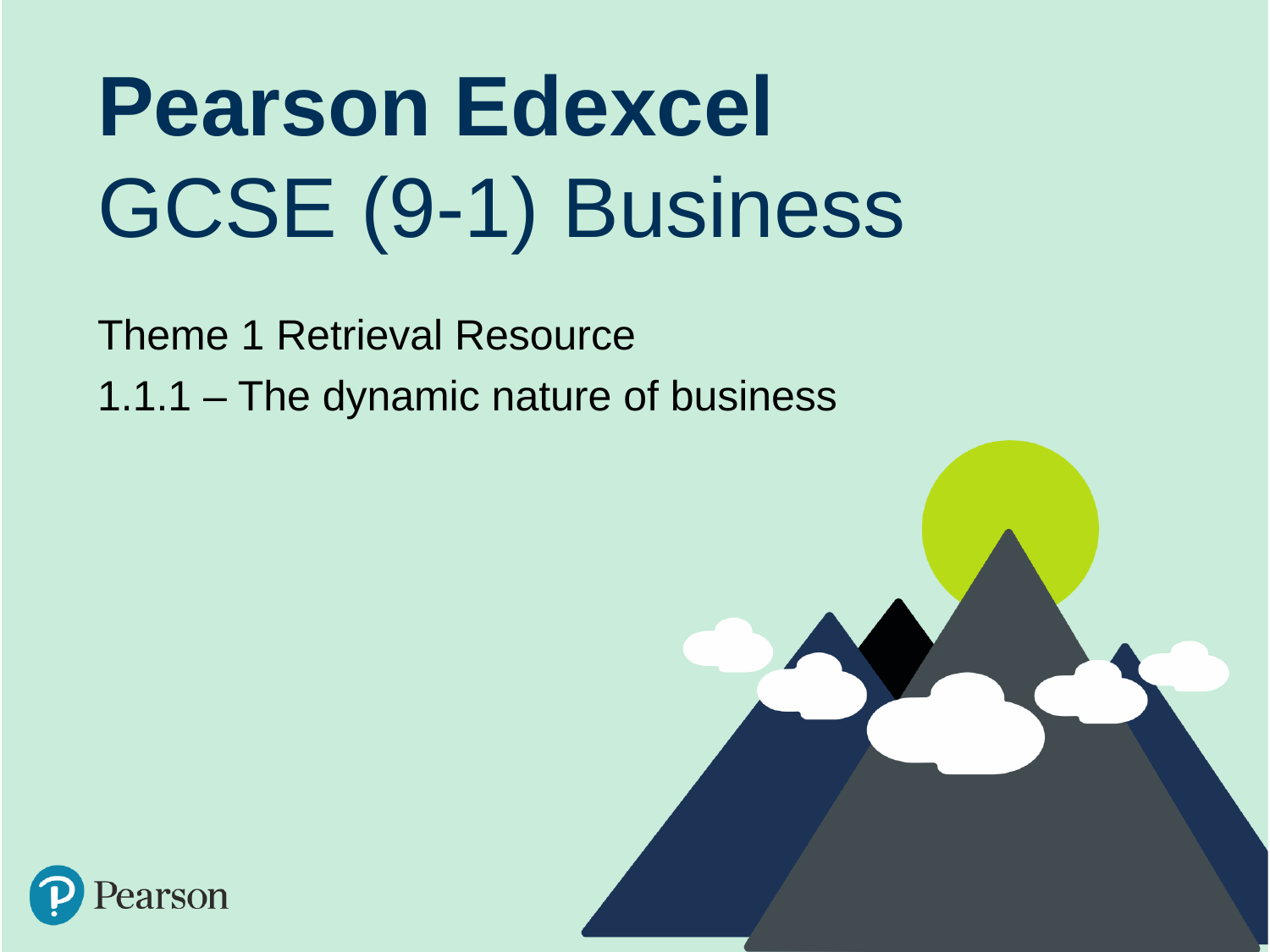

Pearson Edexcel
GCSE (9-1) Business
Theme 1 Retrieval Resource
1.1.1 – The dynamic nature of business